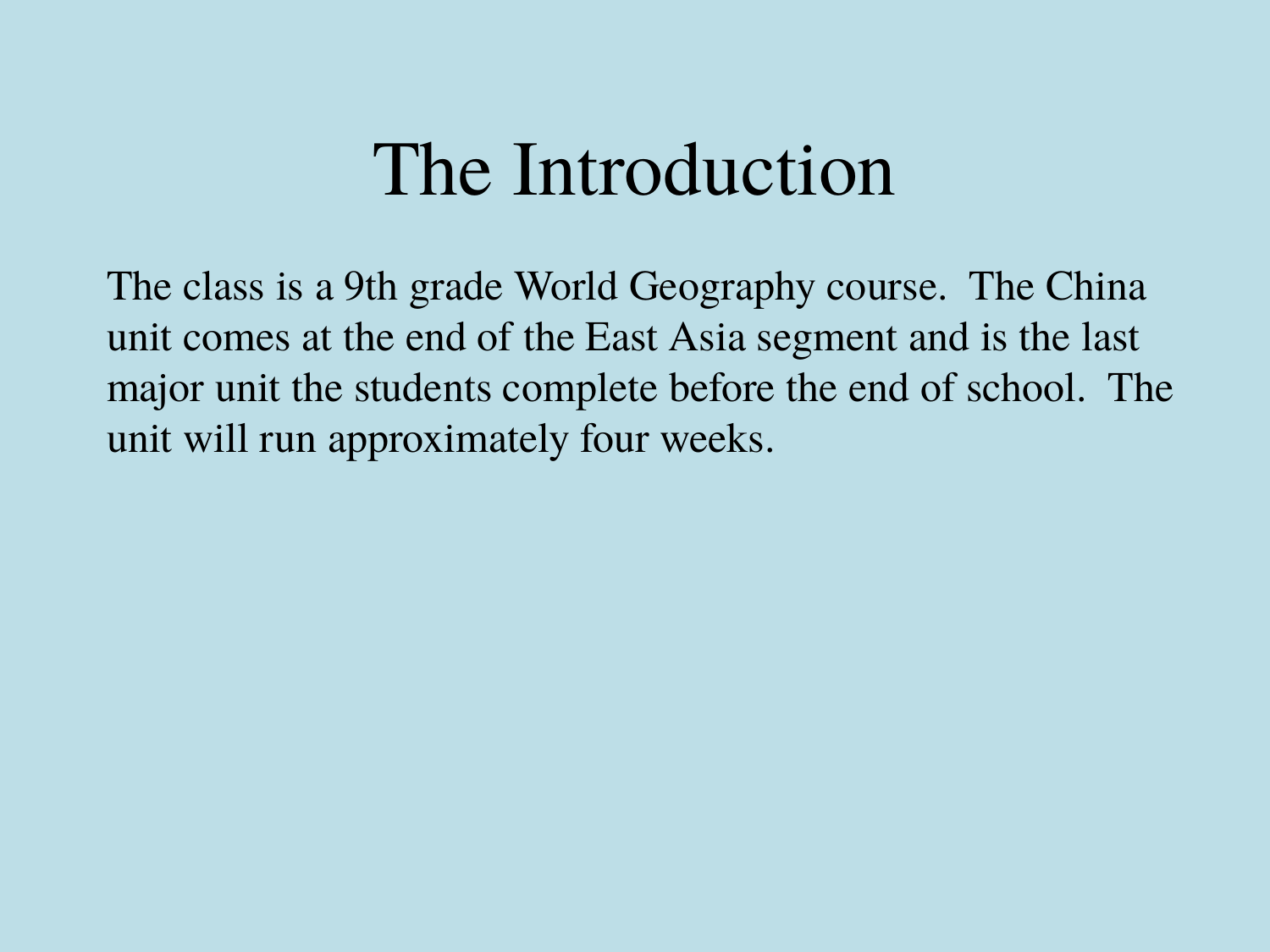

# The Introduction
The class is a 9th grade World Geography course.  The China
unit comes at the end of the East Asia segment and is the last
major unit the students complete before the end of school.  The
unit will run approximately four weeks.